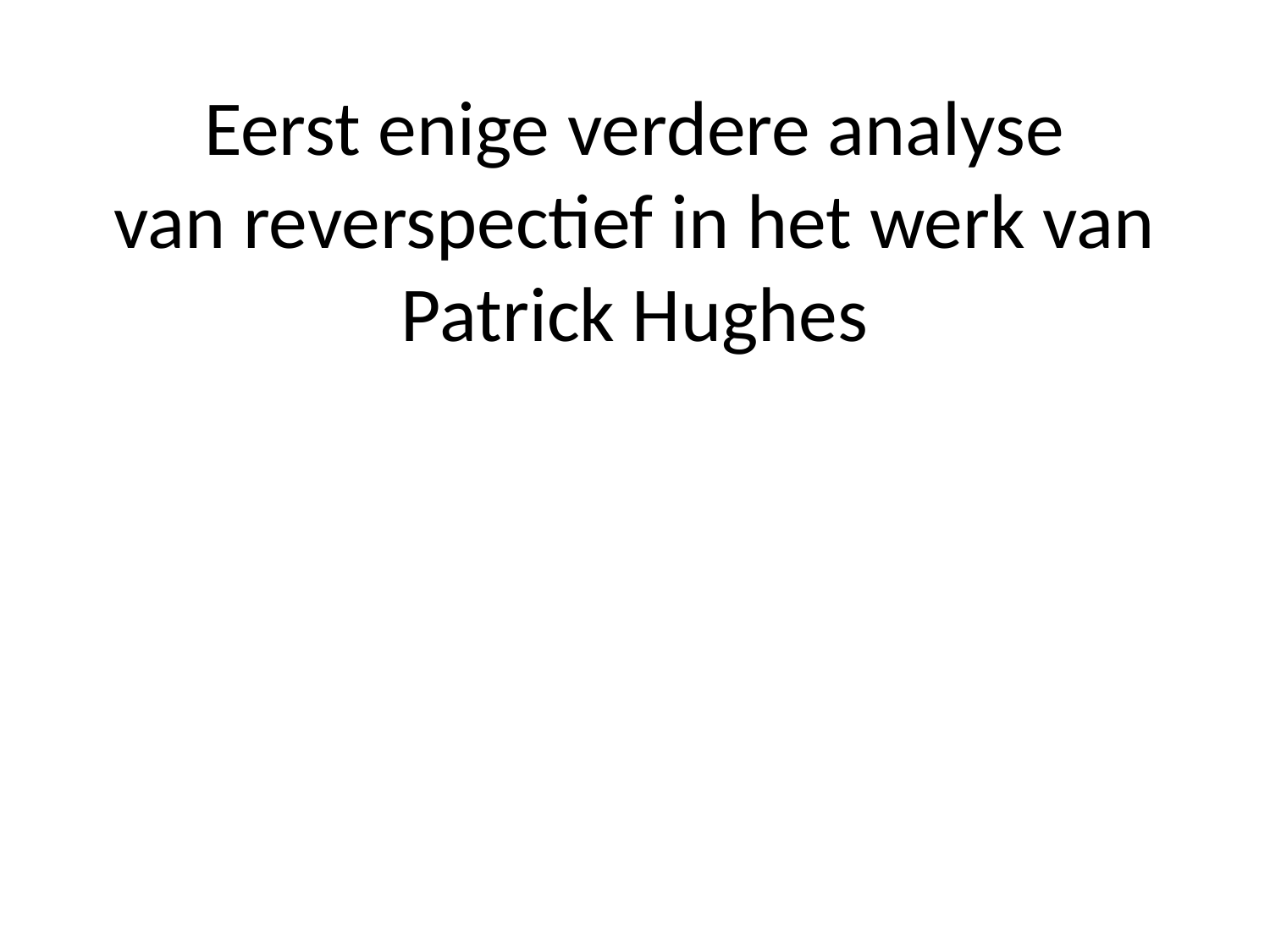

# Eerst enige verdere analyse van reverspectief in het werk van Patrick Hughes